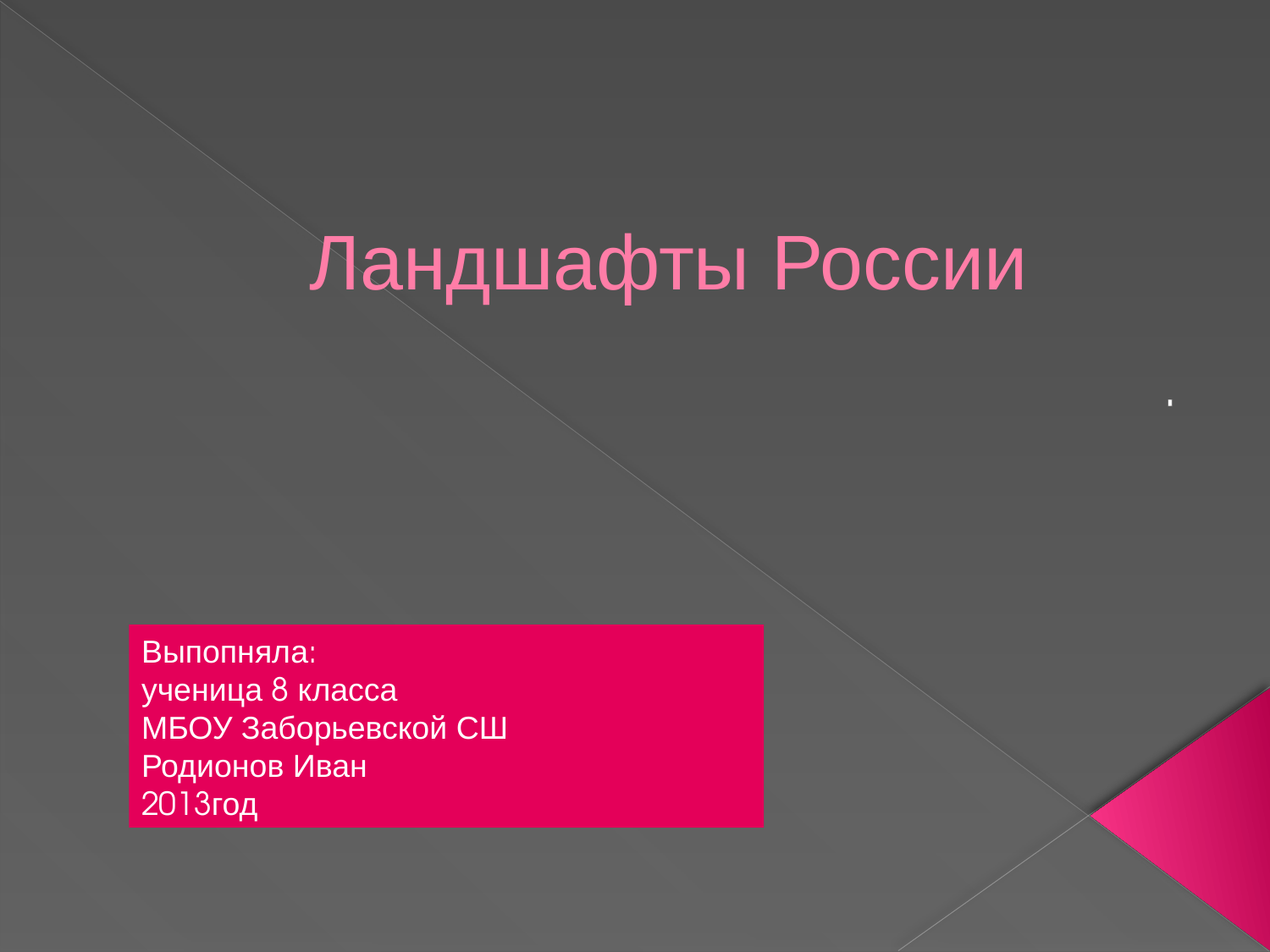

# Ландшафты России
.
Выпопняла:
ученица 8 класса
МБОУ Заборьевской СШ
Родионов Иван
2013год